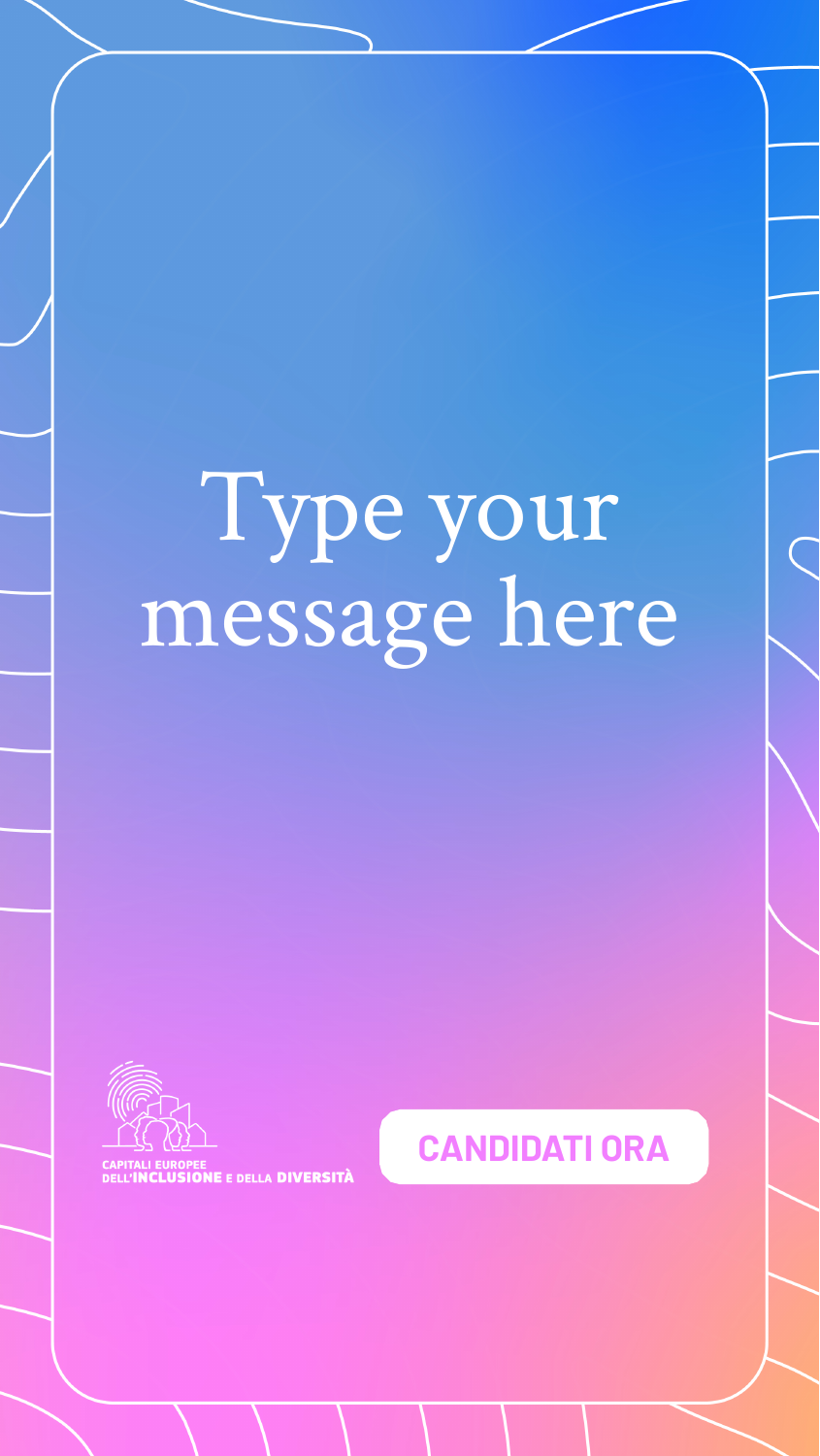

# Type your message here
CANDIDATI ORA